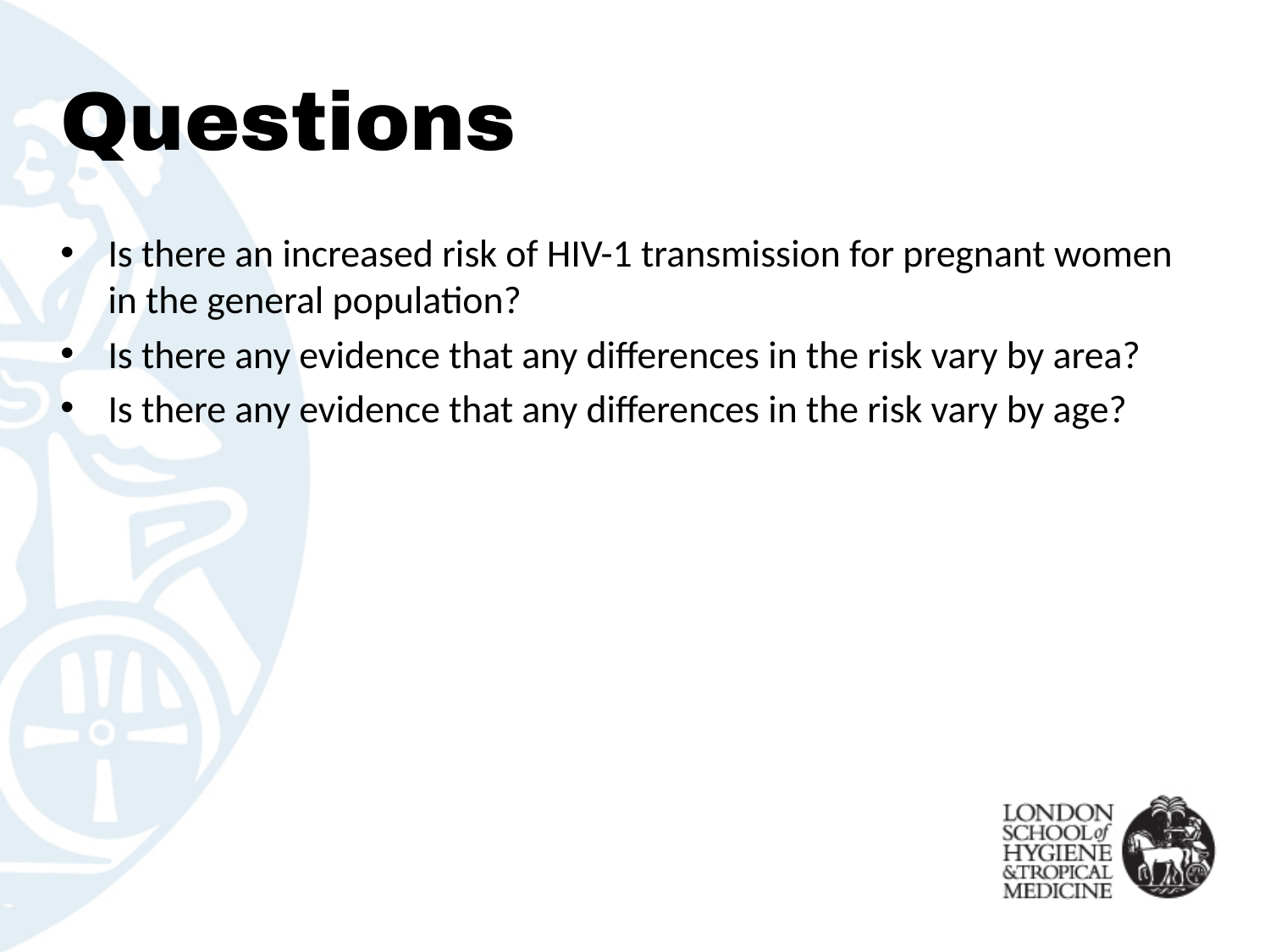

# Questions
Is there an increased risk of HIV-1 transmission for pregnant women in the general population?
Is there any evidence that any differences in the risk vary by area?
Is there any evidence that any differences in the risk vary by age?